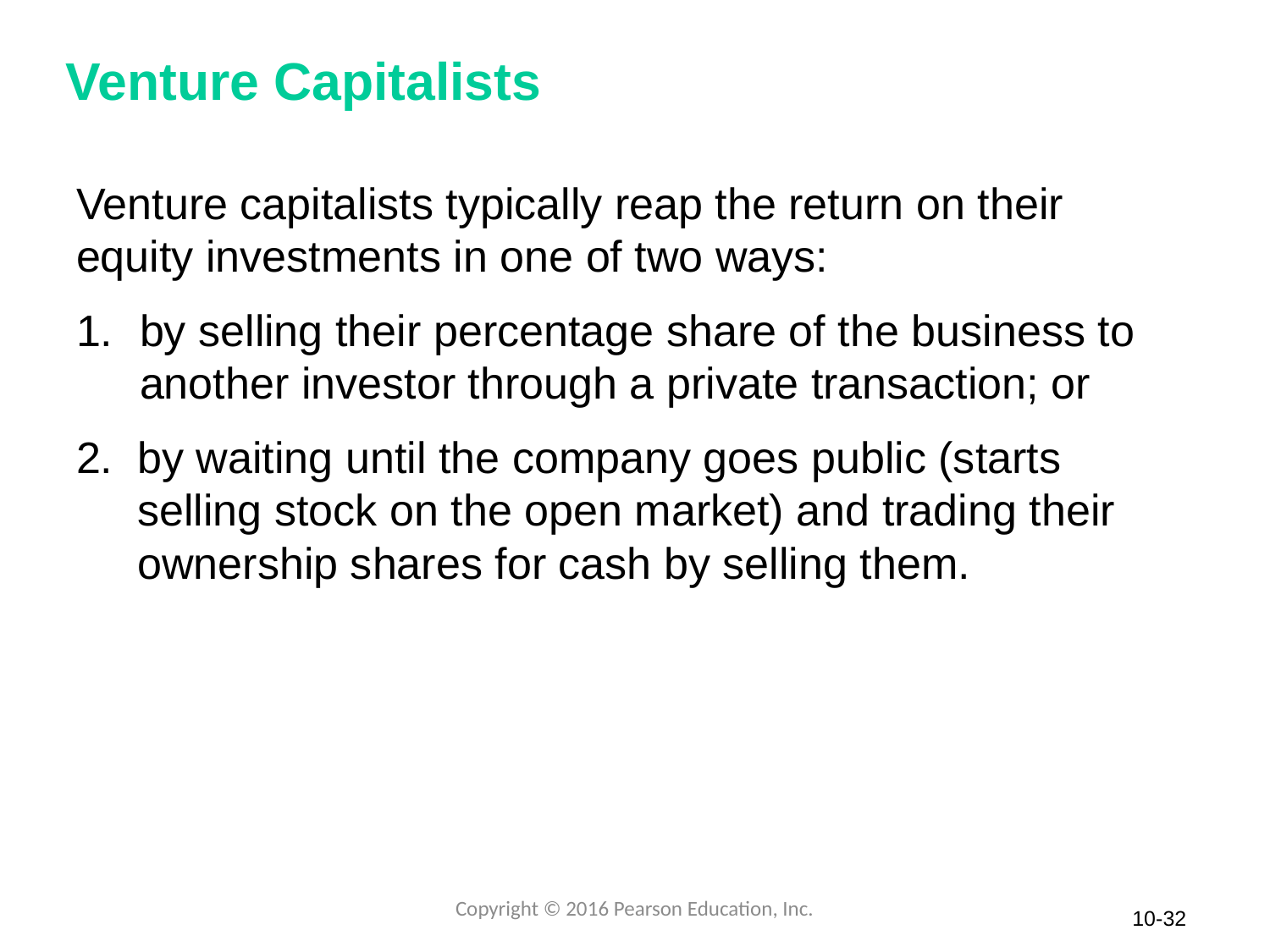

# Venture Capitalists
Venture capitalists typically reap the return on their equity investments in one of two ways:

by selling their percentage share of the business to another investor through a private transaction; or

2.  by waiting until the company goes public (starts
     selling stock on the open market) and trading their
     ownership shares for cash by selling them.

Copyright © 2016 Pearson Education, Inc.